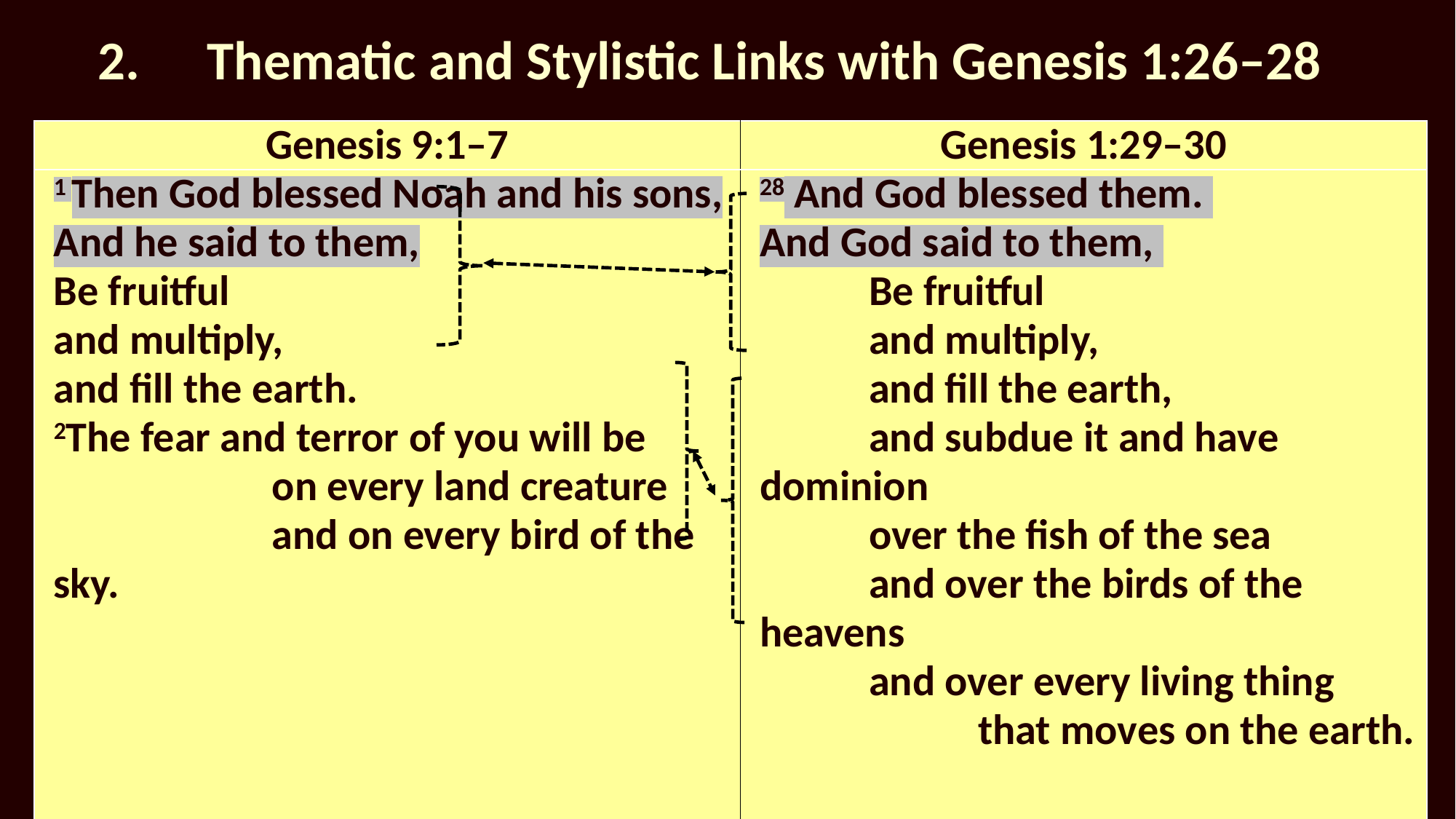

# 2.	Thematic and Stylistic Links with Genesis 1:26–28
| Genesis 9:1–7 | Genesis 1:29–30 |
| --- | --- |
| 1 Then God blessed Noah and his sons, And he said to them, Be fruitful and multiply, and fill the earth. 2The fear and terror of you will be on every land creature and on every bird of the sky. | 28 And God blessed them. And God said to them, Be fruitful and multiply, and fill the earth, and subdue it and have dominion over the fish of the sea and over the birds of the heavens and over every living thing that moves on the earth. |